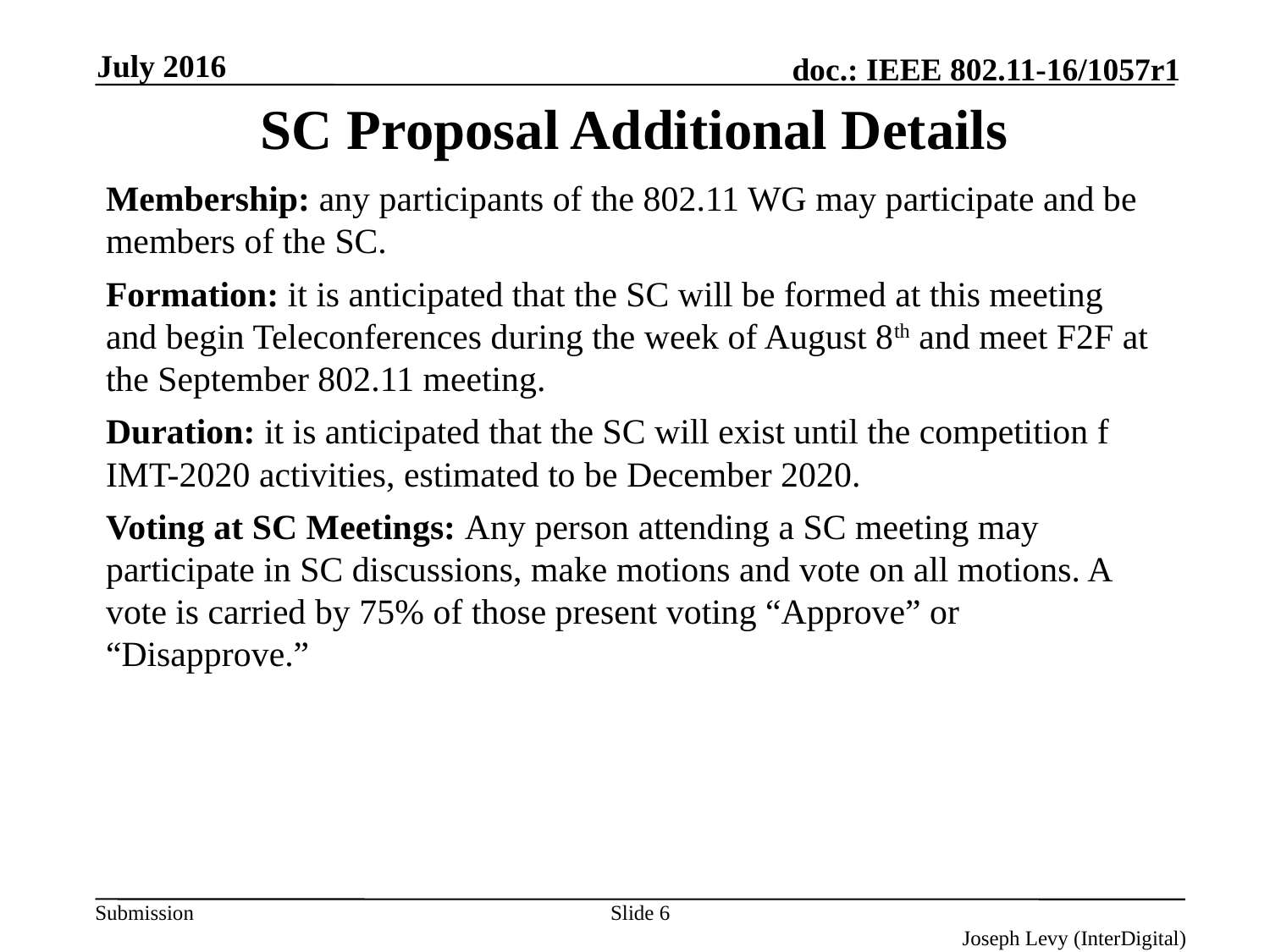

July 2016
# SC Proposal Additional Details
Membership: any participants of the 802.11 WG may participate and be members of the SC.
Formation: it is anticipated that the SC will be formed at this meeting and begin Teleconferences during the week of August 8th and meet F2F at the September 802.11 meeting.
Duration: it is anticipated that the SC will exist until the competition f  IMT-2020 activities, estimated to be December 2020.
Voting at SC Meetings: Any person attending a SC meeting may participate in SC discussions, make motions and vote on all motions. A vote is carried by 75% of those present voting “Approve” or “Disapprove.”

Slide 6

Joseph Levy (InterDigital)